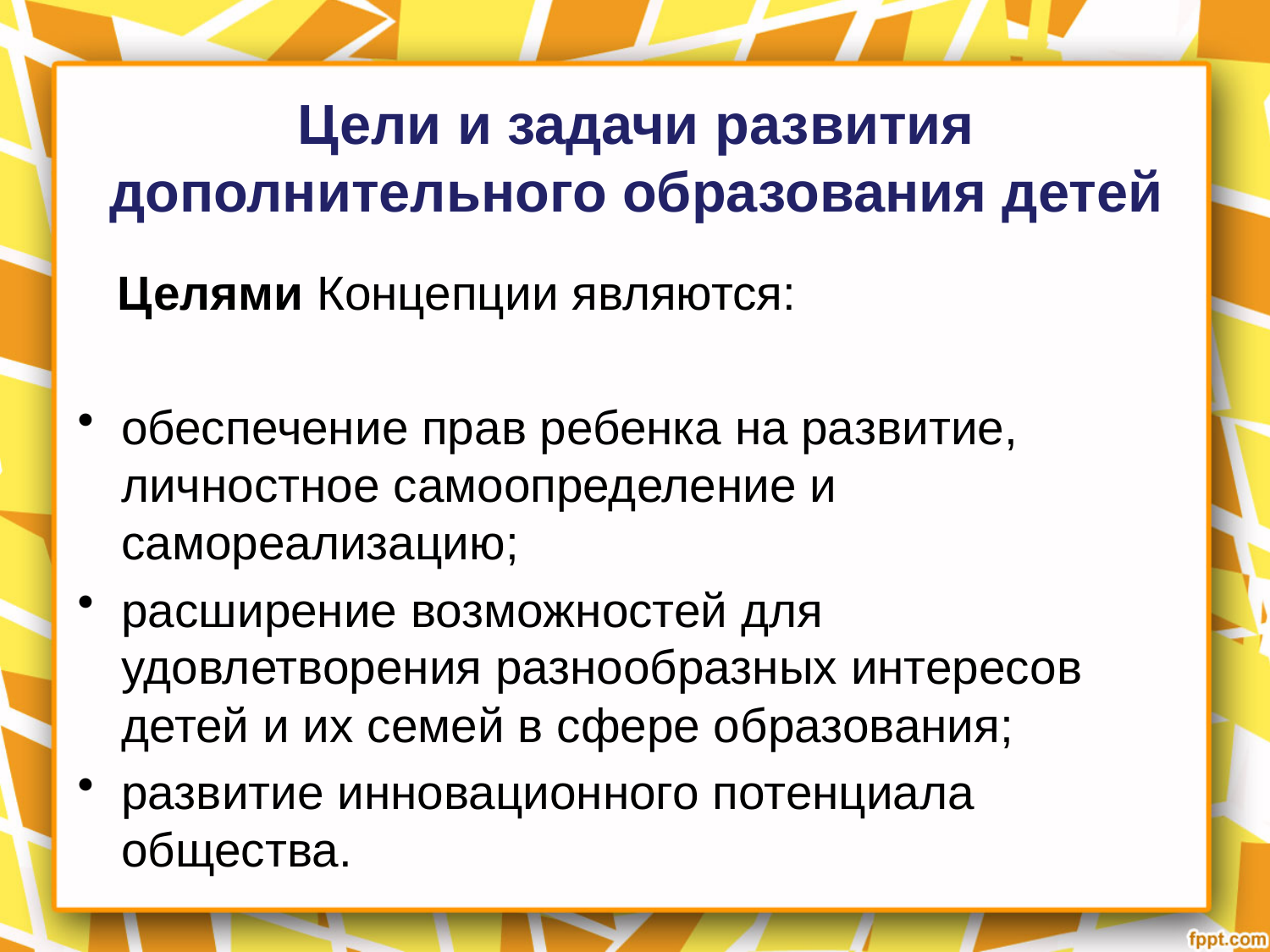

# Цели и задачи развития дополнительного образования детей
   Целями Концепции являются:

обеспечение прав ребенка на развитие, личностное самоопределение и самореализацию;
расширение возможностей для удовлетворения разнообразных интересов детей и их семей в сфере образования;
развитие инновационного потенциала общества.